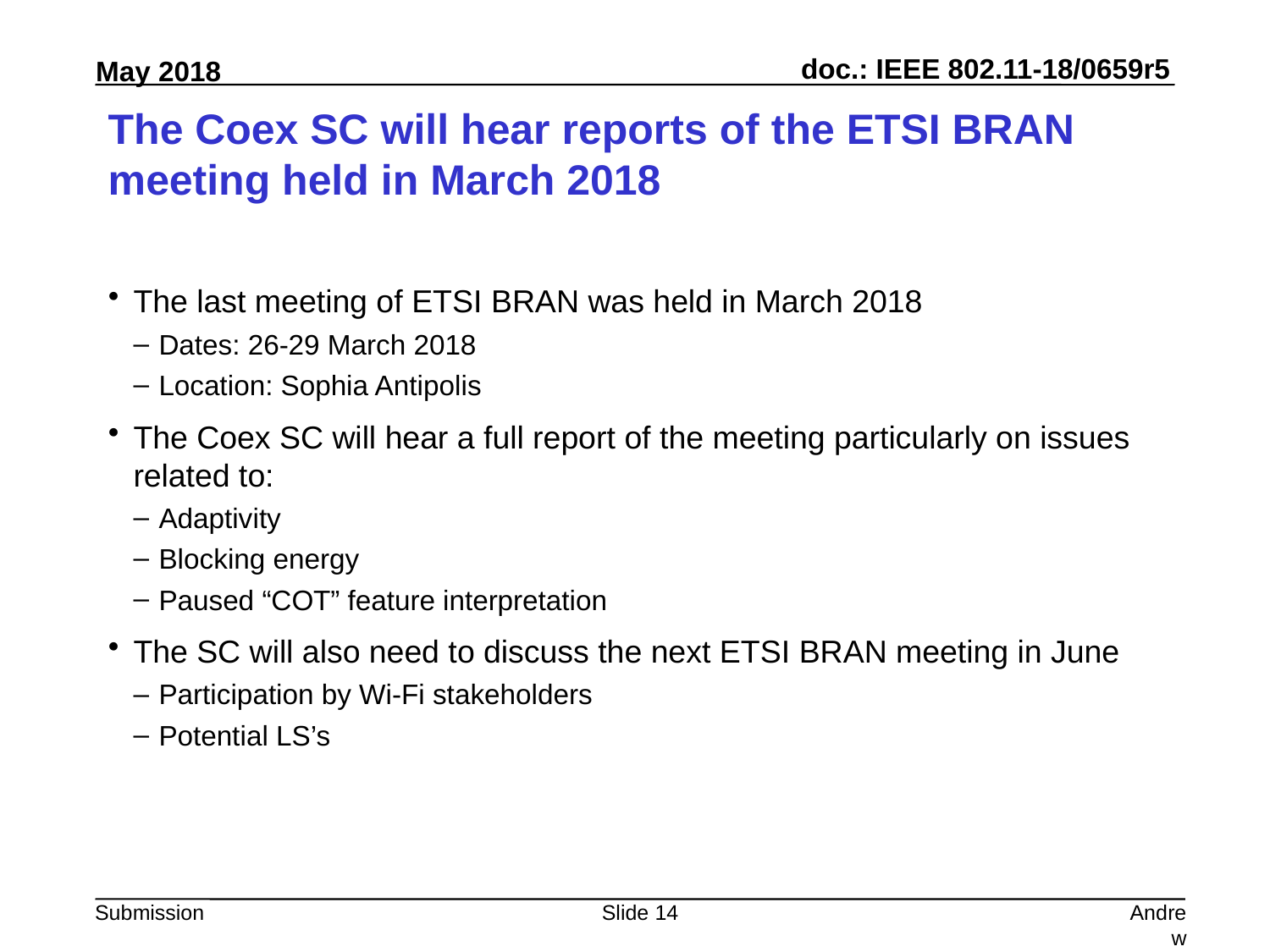

# The Coex SC will hear reports of the ETSI BRAN meeting held in March 2018
The last meeting of ETSI BRAN was held in March 2018
Dates: 26-29 March 2018
Location: Sophia Antipolis
The Coex SC will hear a full report of the meeting particularly on issues related to:
Adaptivity
Blocking energy
Paused “COT” feature interpretation
The SC will also need to discuss the next ETSI BRAN meeting in June
Participation by Wi-Fi stakeholders
Potential LS’s
Slide 14
Andrew Myles, Cisco